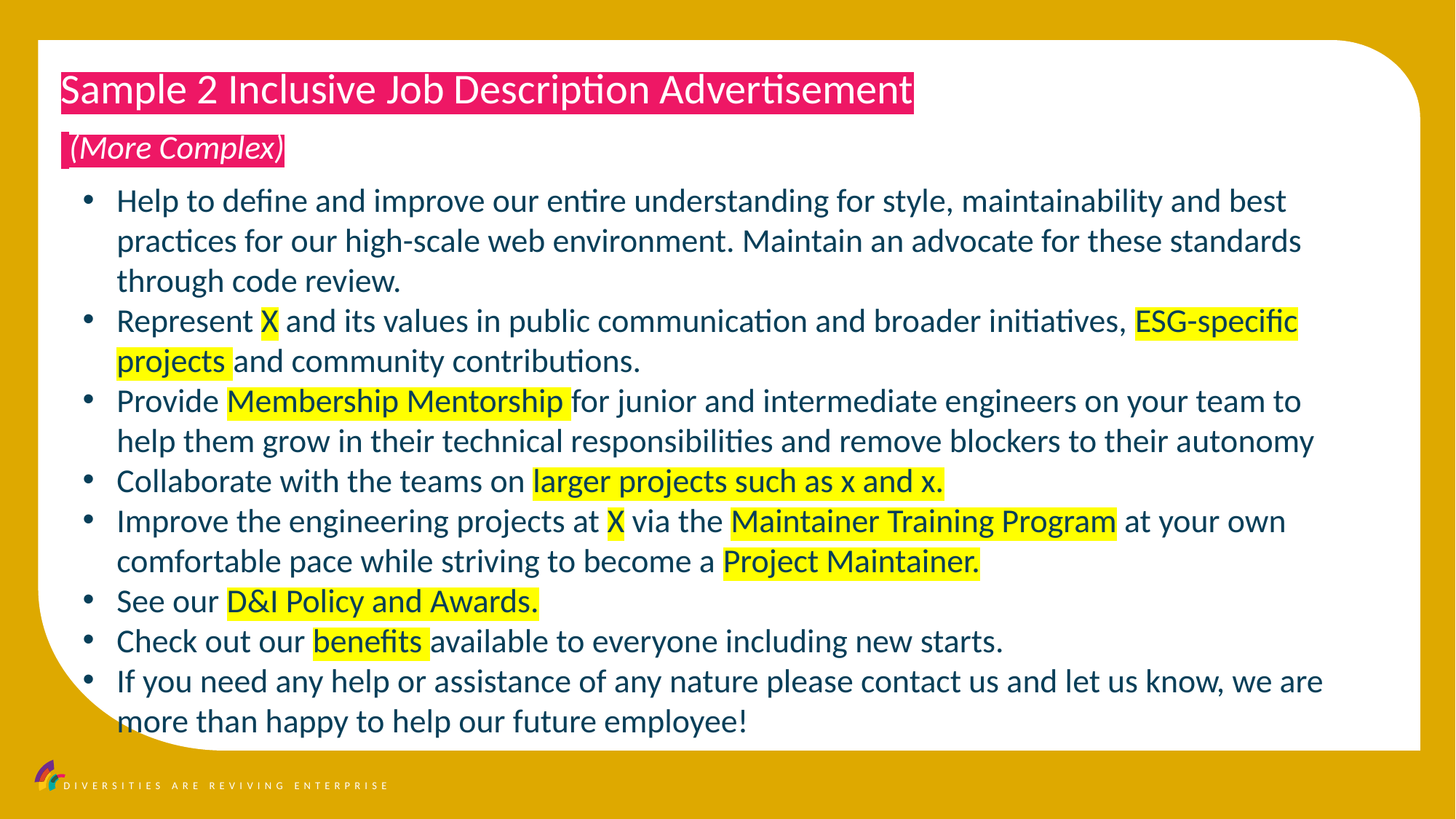

Sample 2 Inclusive Job Description Advertisement
 (More Complex)

Help to define and improve our entire understanding for style, maintainability and best practices for our high-scale web environment. Maintain an advocate for these standards through code review.
Represent X and its values in public communication and broader initiatives, ESG-specific projects and community contributions.
Provide Membership Mentorship for junior and intermediate engineers on your team to help them grow in their technical responsibilities and remove blockers to their autonomy
Collaborate with the teams on larger projects such as x and x.
Improve the engineering projects at X via the Maintainer Training Program at your own comfortable pace while striving to become a Project Maintainer.
See our D&I Policy and Awards.
Check out our benefits available to everyone including new starts.
If you need any help or assistance of any nature please contact us and let us know, we are more than happy to help our future employee!